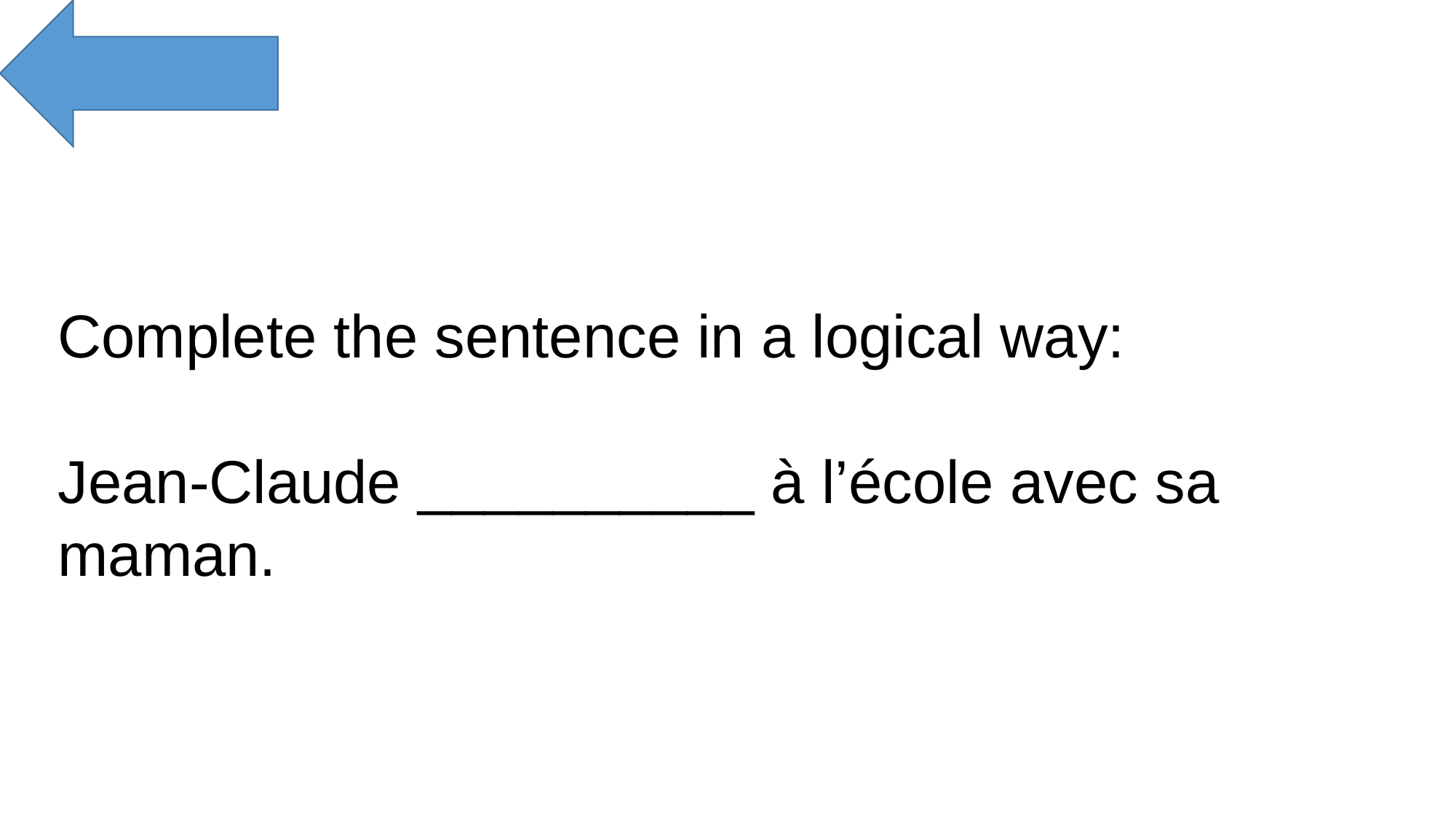

Complete the sentence in a logical way:

Jean-Claude __________ à l’école avec sa maman.